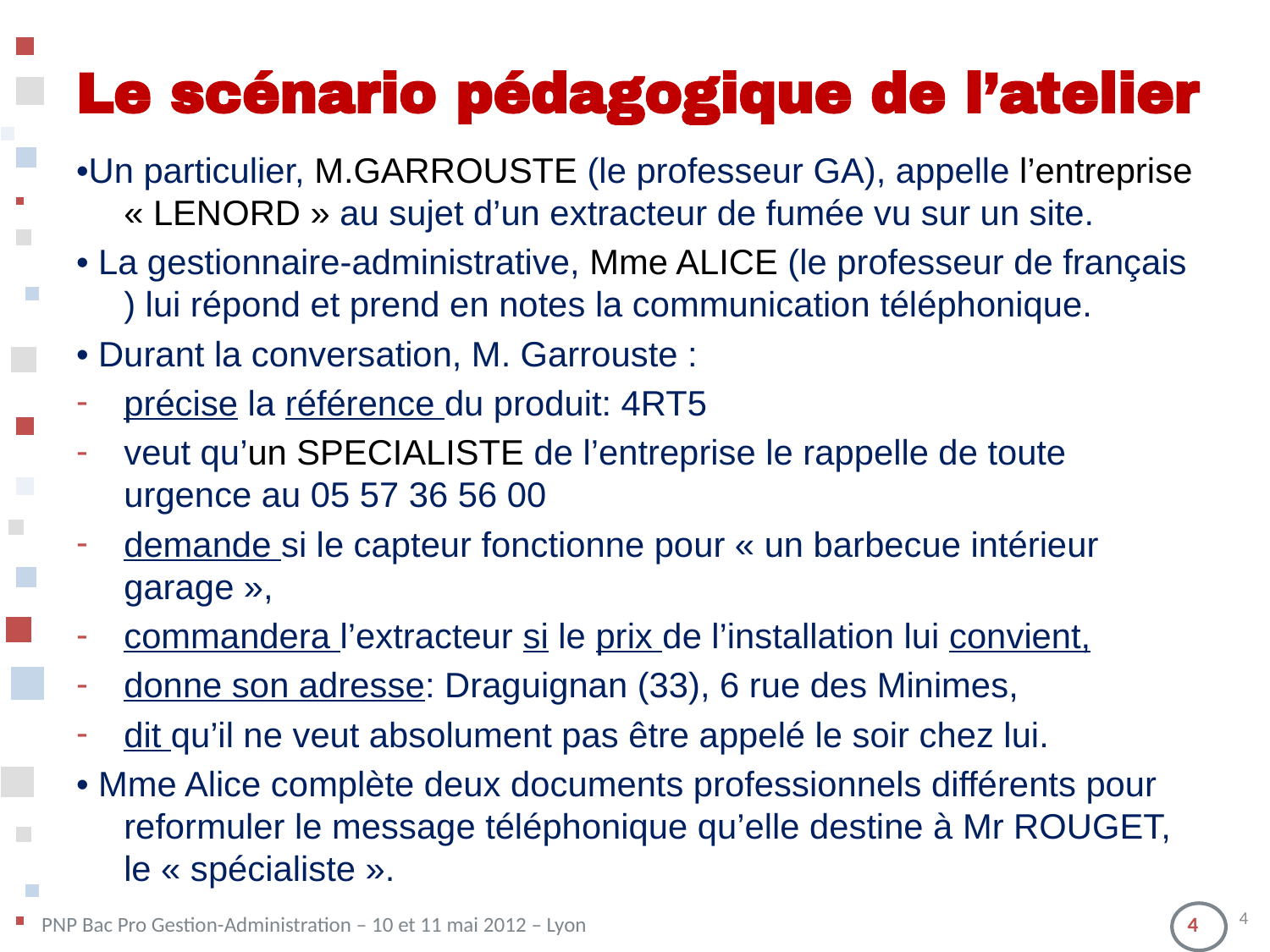

# Le scénario pédagogique de l’atelier
•Un particulier, M.GARROUSTE (le professeur GA), appelle l’entreprise « LENORD » au sujet d’un extracteur de fumée vu sur un site.
• La gestionnaire-administrative, Mme ALICE (le professeur de français ) lui répond et prend en notes la communication téléphonique.
• Durant la conversation, M. Garrouste :
précise la référence du produit: 4RT5
veut qu’un SPECIALISTE de l’entreprise le rappelle de toute urgence au 05 57 36 56 00
demande si le capteur fonctionne pour « un barbecue intérieur garage »,
commandera l’extracteur si le prix de l’installation lui convient,
donne son adresse: Draguignan (33), 6 rue des Minimes,
dit qu’il ne veut absolument pas être appelé le soir chez lui.
• Mme Alice complète deux documents professionnels différents pour reformuler le message téléphonique qu’elle destine à Mr ROUGET, le « spécialiste ».

4